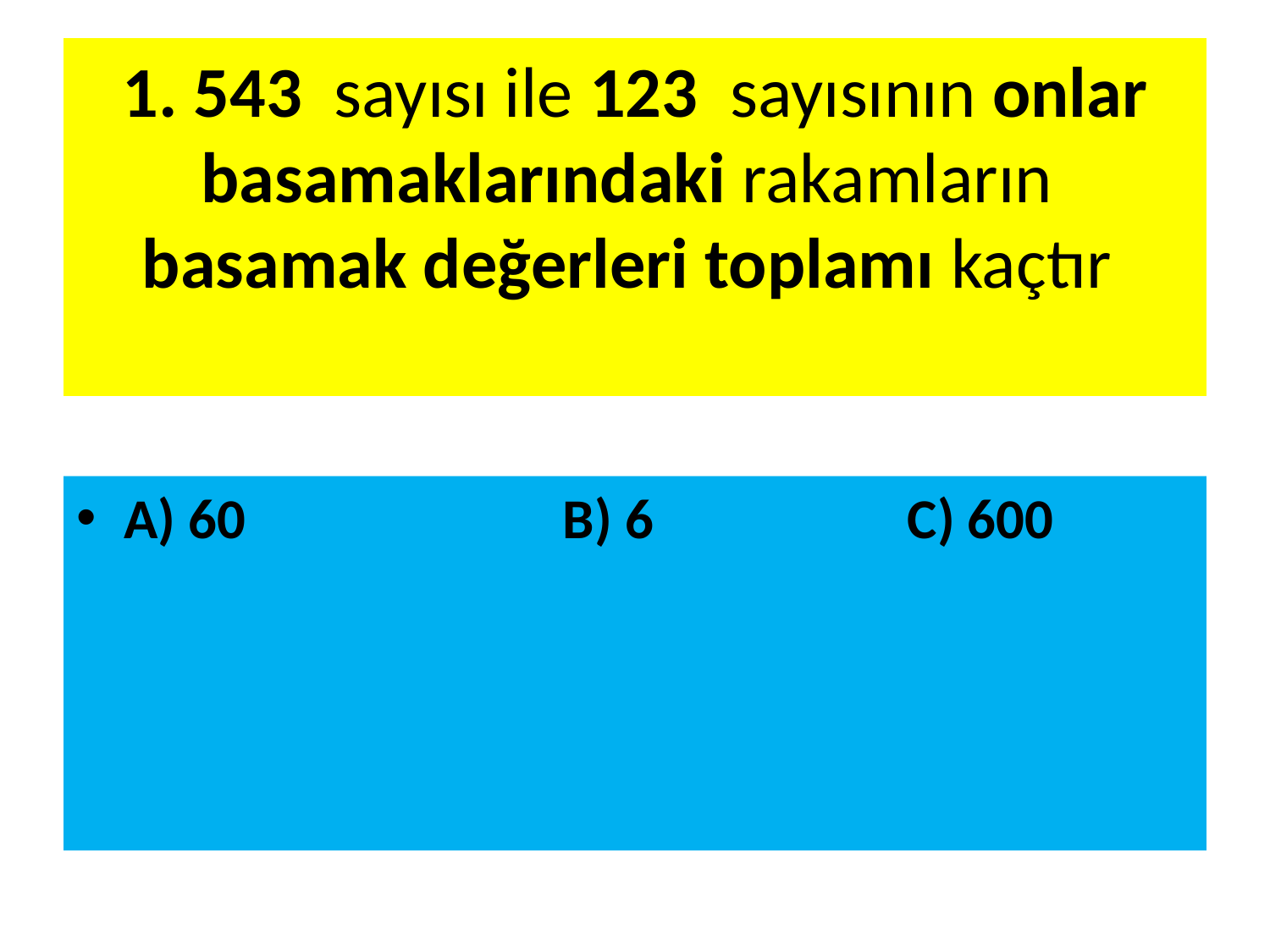

# 1. 543  sayısı ile 123  sayısının onlar basamaklarındaki rakamların  basamak değerleri toplamı kaçtır
A) 60                         B) 6                    C) 600